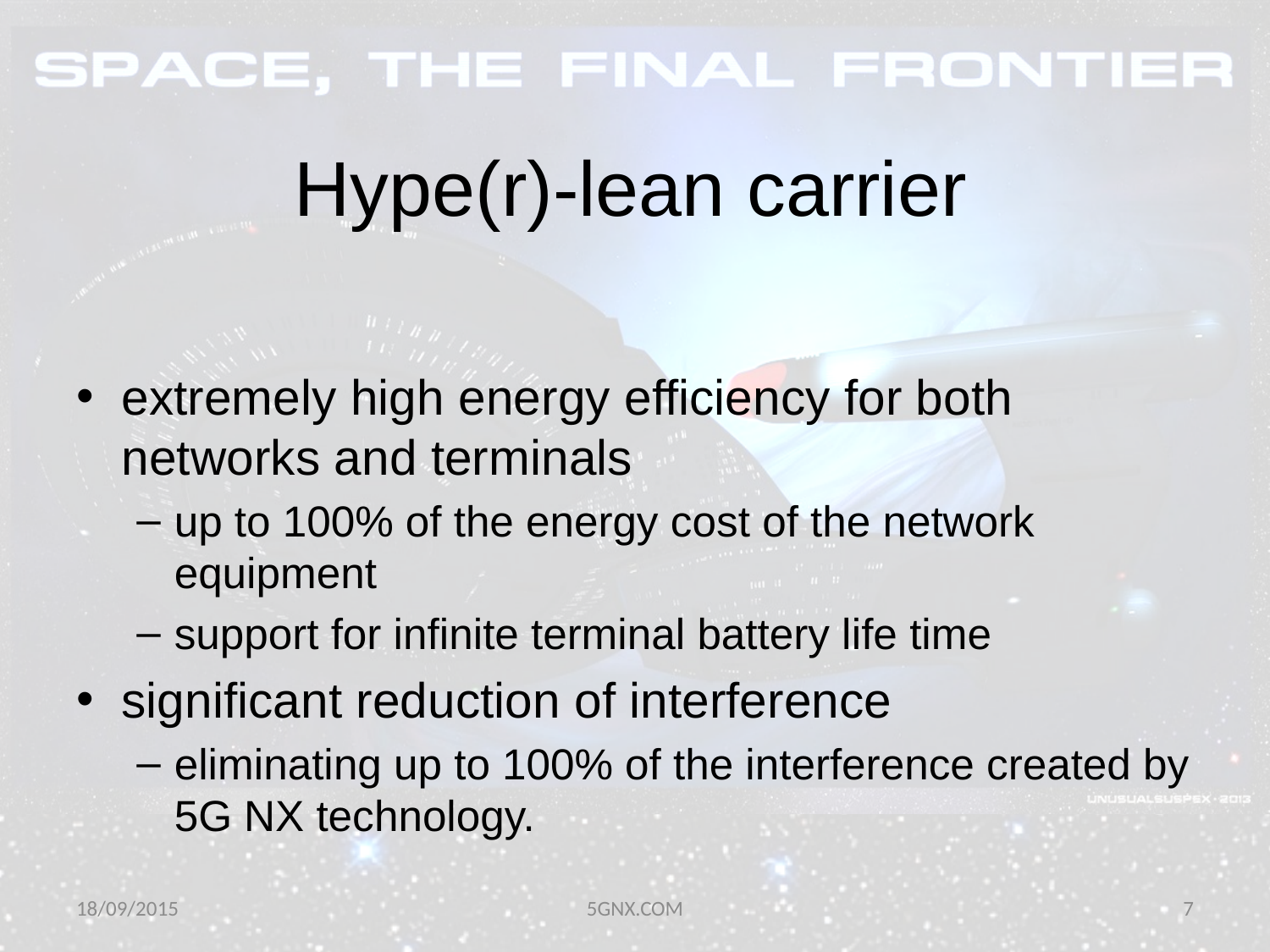

# Hype(r)-lean carrier
extremely high energy efficiency for both networks and terminals
up to 100% of the energy cost of the network equipment
support for infinite terminal battery life time
significant reduction of interference
eliminating up to 100% of the interference created by 5G NX technology.
18/09/2015
5GNX.COM
7